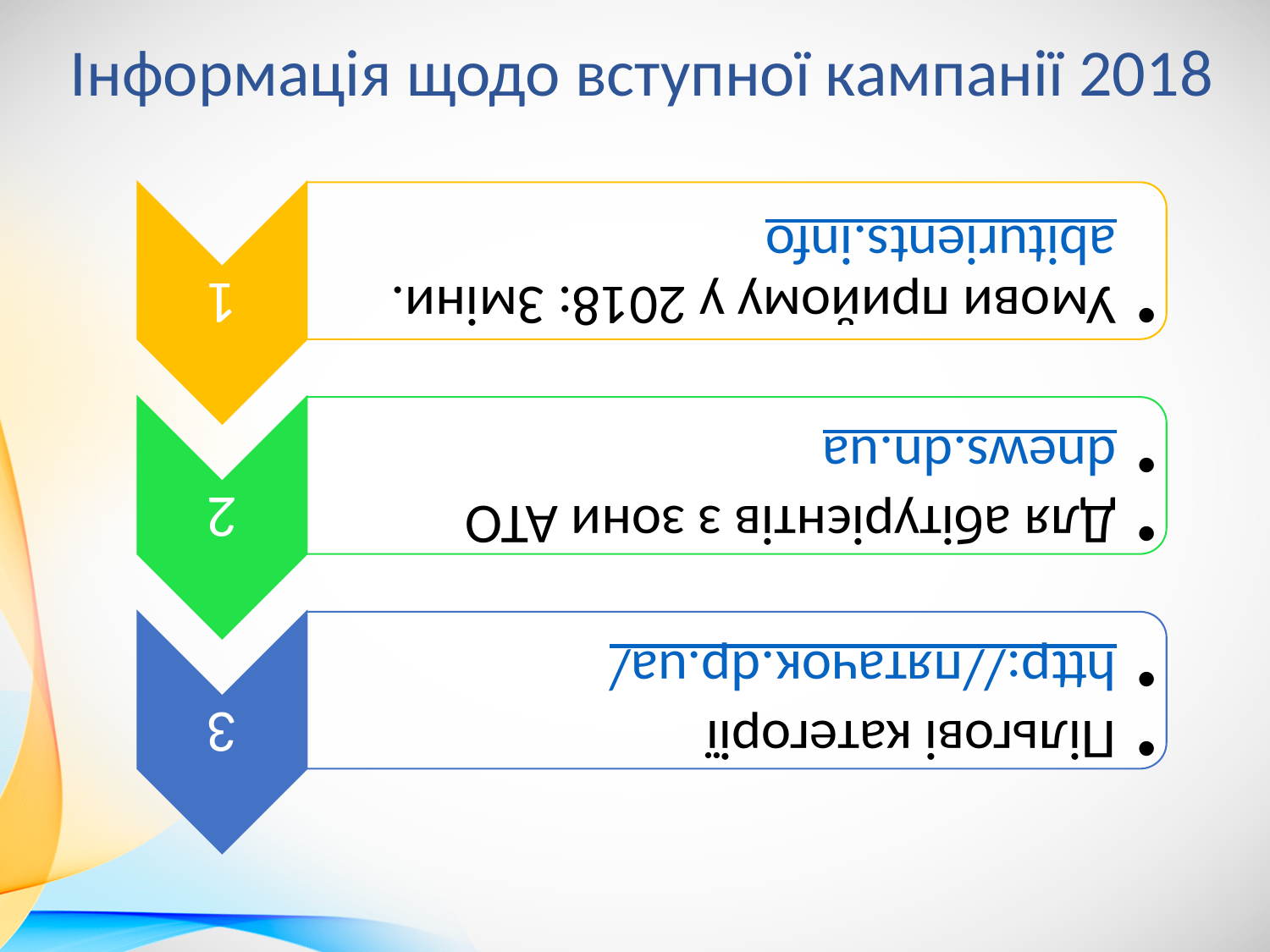

# Інформація щодо вступної кампанії 2018
1
Умови прийому у 2018: Зміни.
abiturients.info
2
Для абітурієнтів з зони АТО
dnews.dn.ua
3
Пільгові категорії
http://пятачок.dp.ua/